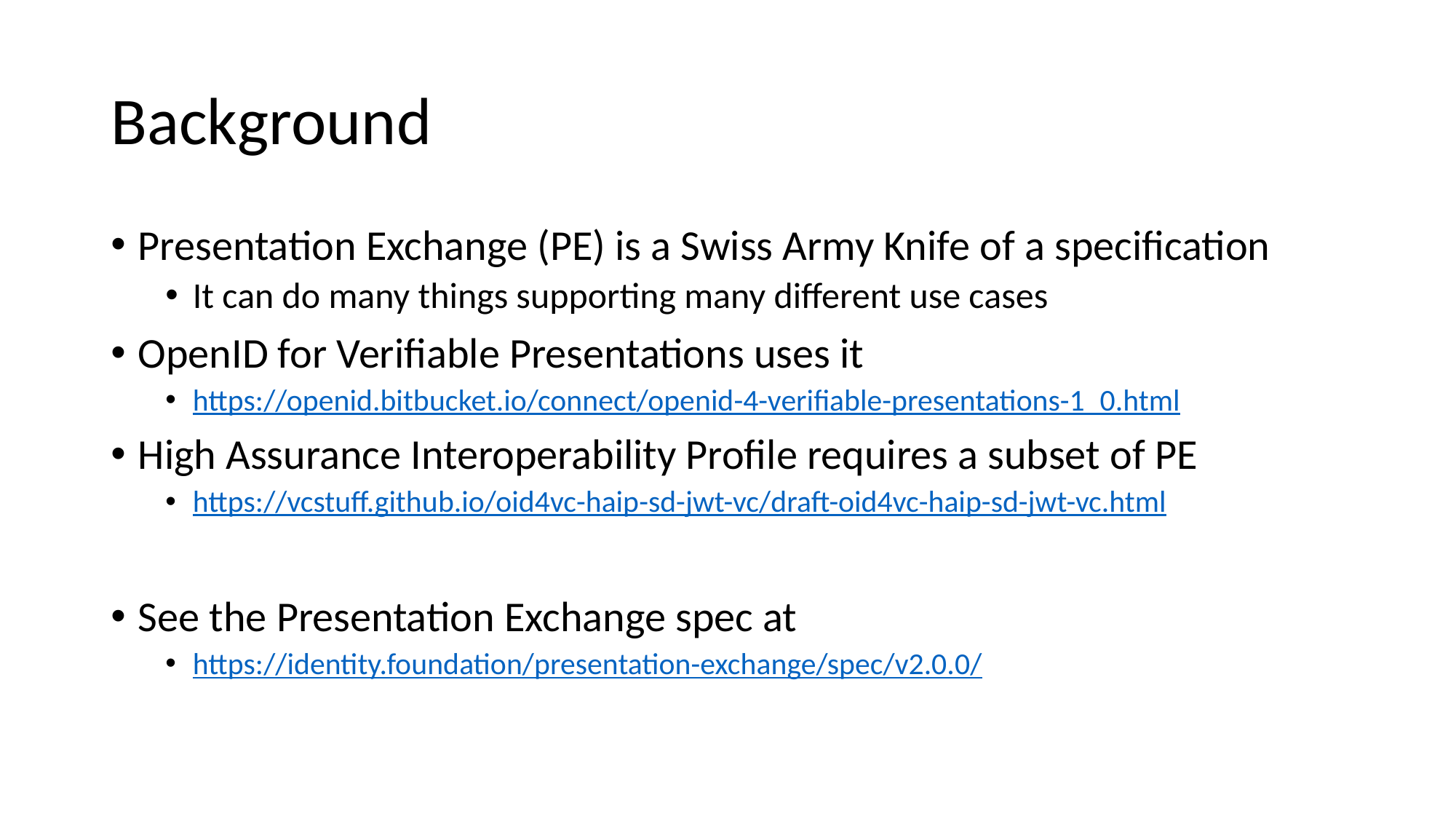

# Background
Presentation Exchange (PE) is a Swiss Army Knife of a specification
It can do many things supporting many different use cases
OpenID for Verifiable Presentations uses it
https://openid.bitbucket.io/connect/openid-4-verifiable-presentations-1_0.html
High Assurance Interoperability Profile requires a subset of PE
https://vcstuff.github.io/oid4vc-haip-sd-jwt-vc/draft-oid4vc-haip-sd-jwt-vc.html

See the Presentation Exchange spec at
https://identity.foundation/presentation-exchange/spec/v2.0.0/